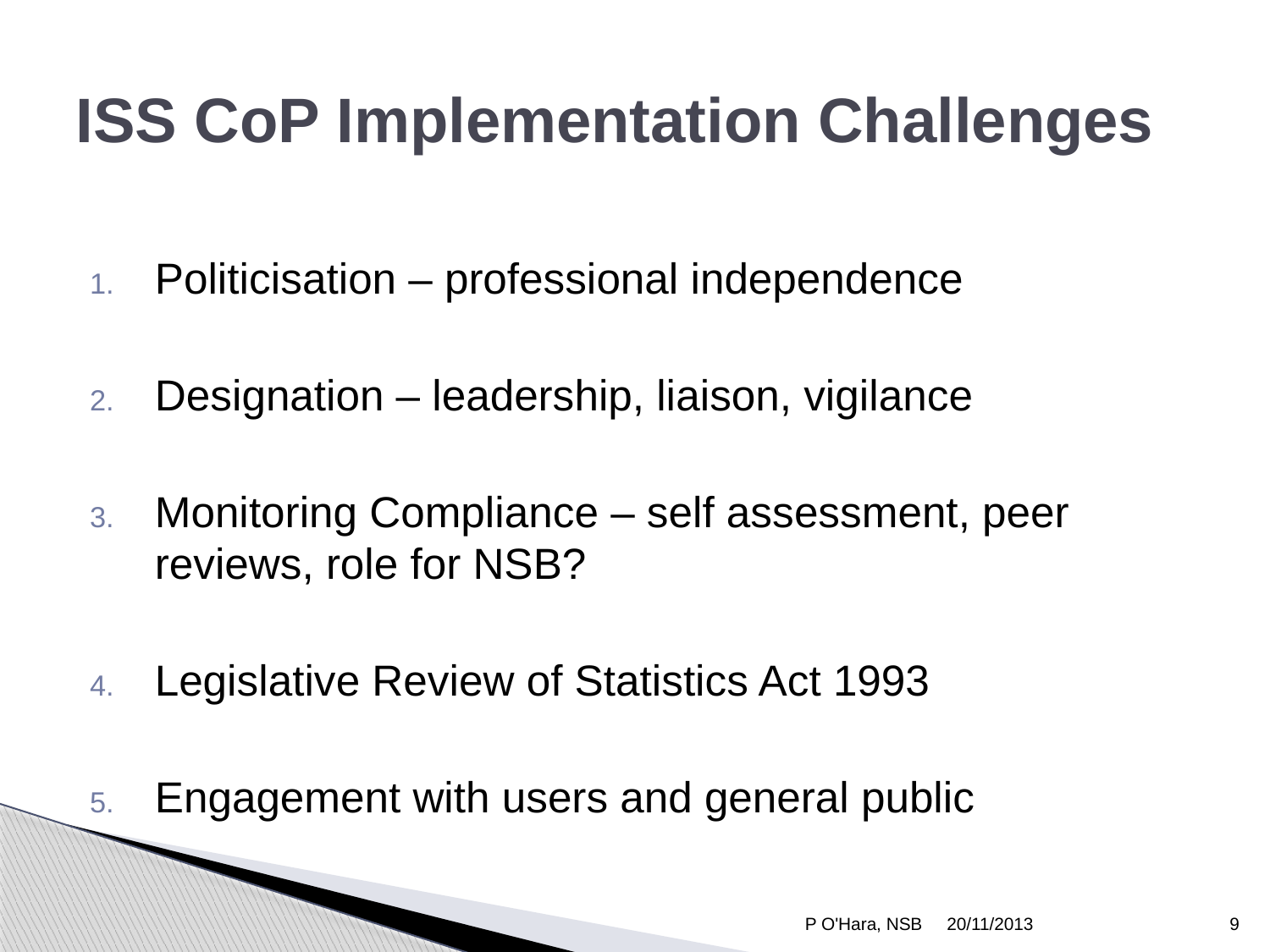

# ISS CoP Implementation Challenges

Politicisation – professional independence

Designation – leadership, liaison, vigilance

Monitoring Compliance – self assessment, peer reviews, role for NSB?

Legislative Review of Statistics Act 1993

Engagement with users and general public

P O'Hara, NSB
20/11/2013
9